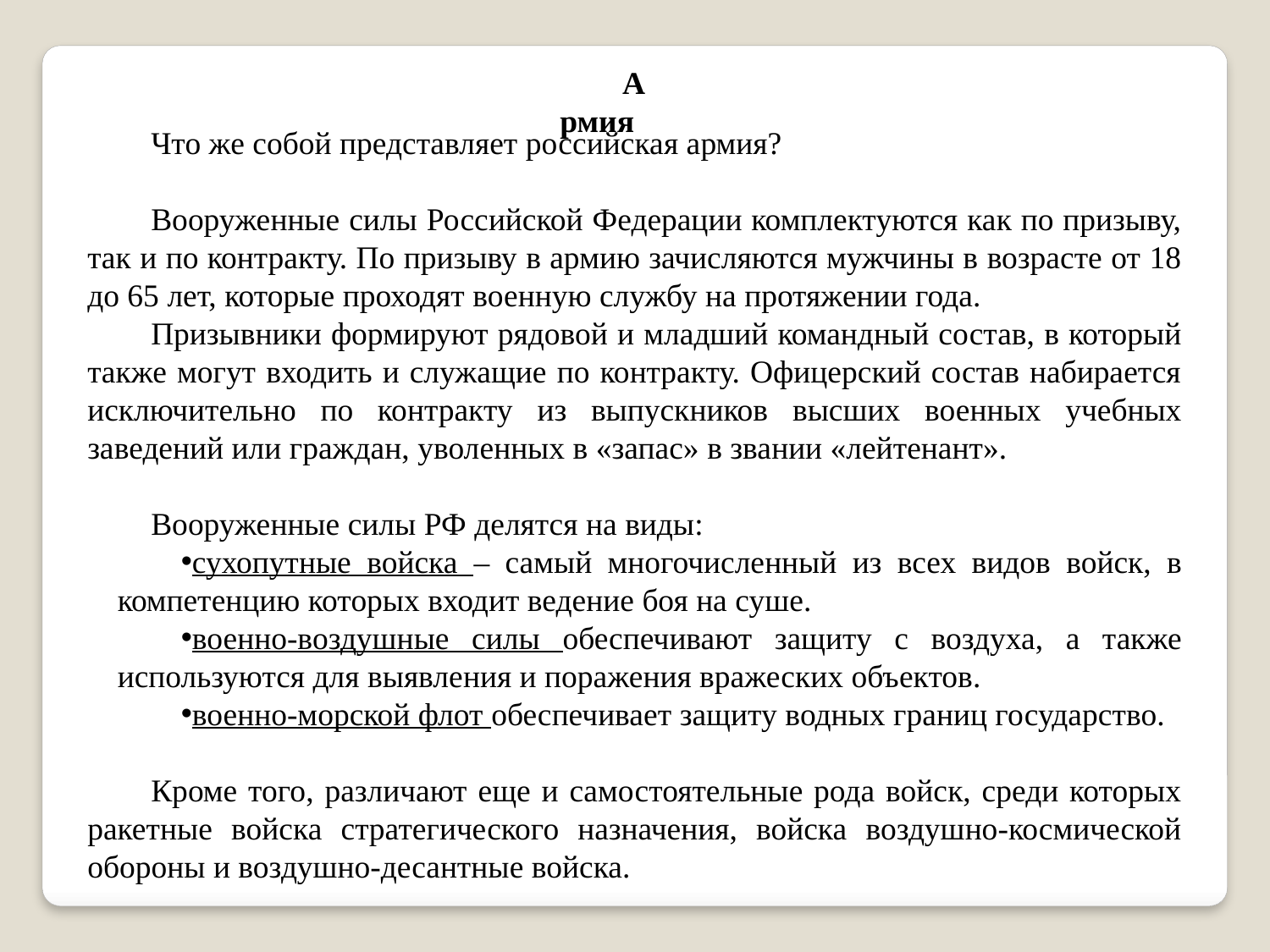

Армия
Что же собой представляет российская армия?

Вооруженные силы Российской Федерации комплектуются как по призыву, так и по контракту. По призыву в армию зачисляются мужчины в возрасте от 18 до 65 лет, которые проходят военную службу на протяжении года.
Призывники формируют рядовой и младший командный состав, в который также могут входить и служащие по контракту. Офицерский состав набирается исключительно по контракту из выпускников высших военных учебных заведений или граждан, уволенных в «запас» в звании «лейтенант».

Вооруженные силы РФ делятся на виды:
сухопутные войска – самый многочисленный из всех видов войск, в компетенцию которых входит ведение боя на суше.
военно-воздушные силы обеспечивают защиту с воздуха, а также используются для выявления и поражения вражеских объектов.
военно-морской флот обеспечивает защиту водных границ государство.

Кроме того, различают еще и самостоятельные рода войск, среди которых ракетные войска стратегического назначения, войска воздушно-космической обороны и воздушно-десантные войска.